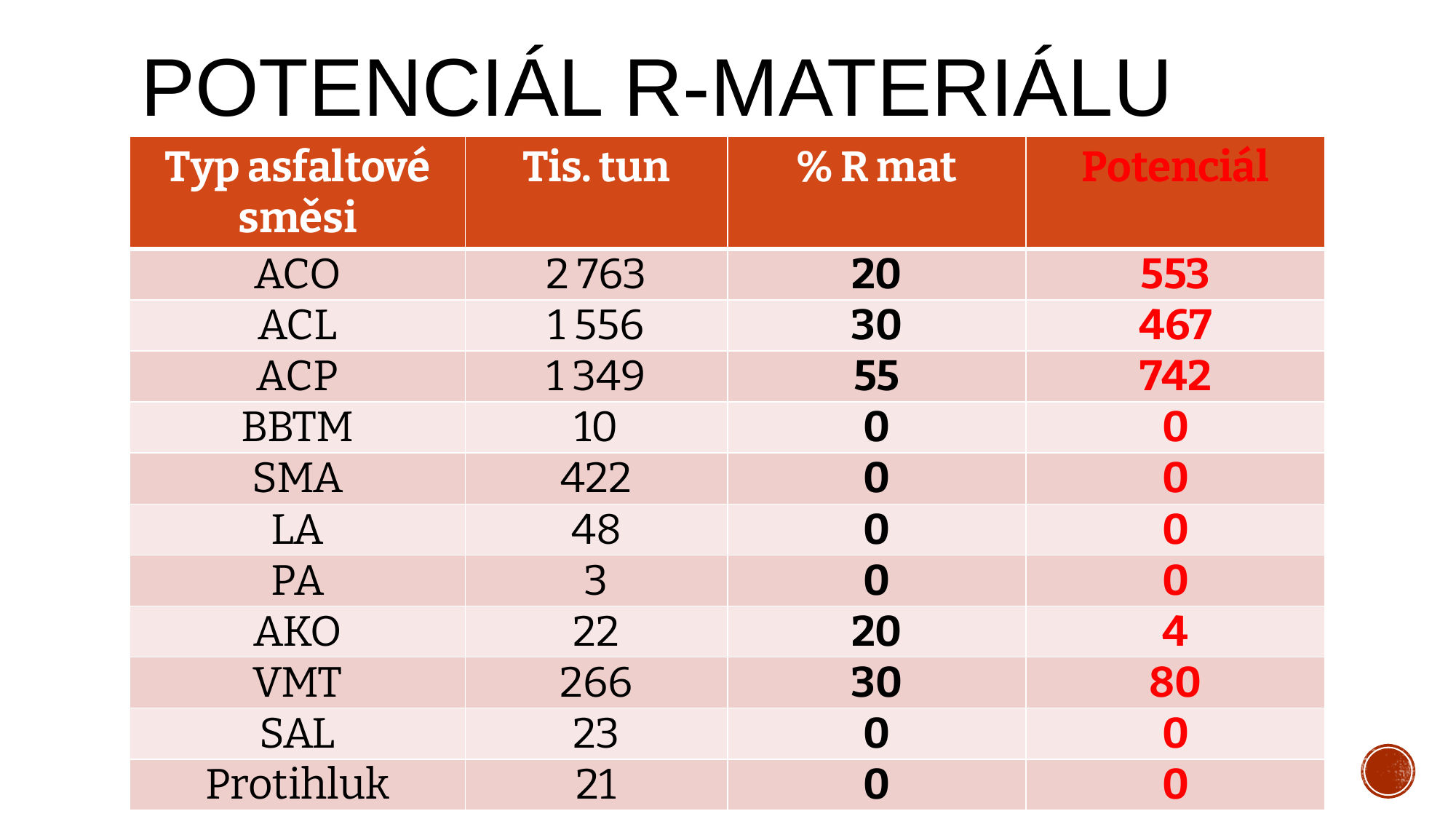

# POTENCIÁL R-MATERIÁLU
| Typ asfaltové směsi | Tis. tun | % R mat | Potenciál |
| --- | --- | --- | --- |
| ACO | 2 763 | 20 | 553 |
| ACL | 1 556 | 30 | 467 |
| ACP | 1 349 | 55 | 742 |
| BBTM | 10 | 0 | 0 |
| SMA | 422 | 0 | 0 |
| LA | 48 | 0 | 0 |
| PA | 3 | 0 | 0 |
| AKO | 22 | 20 | 4 |
| VMT | 266 | 30 | 80 |
| SAL | 23 | 0 | 0 |
| Protihluk | 21 | 0 | 0 |